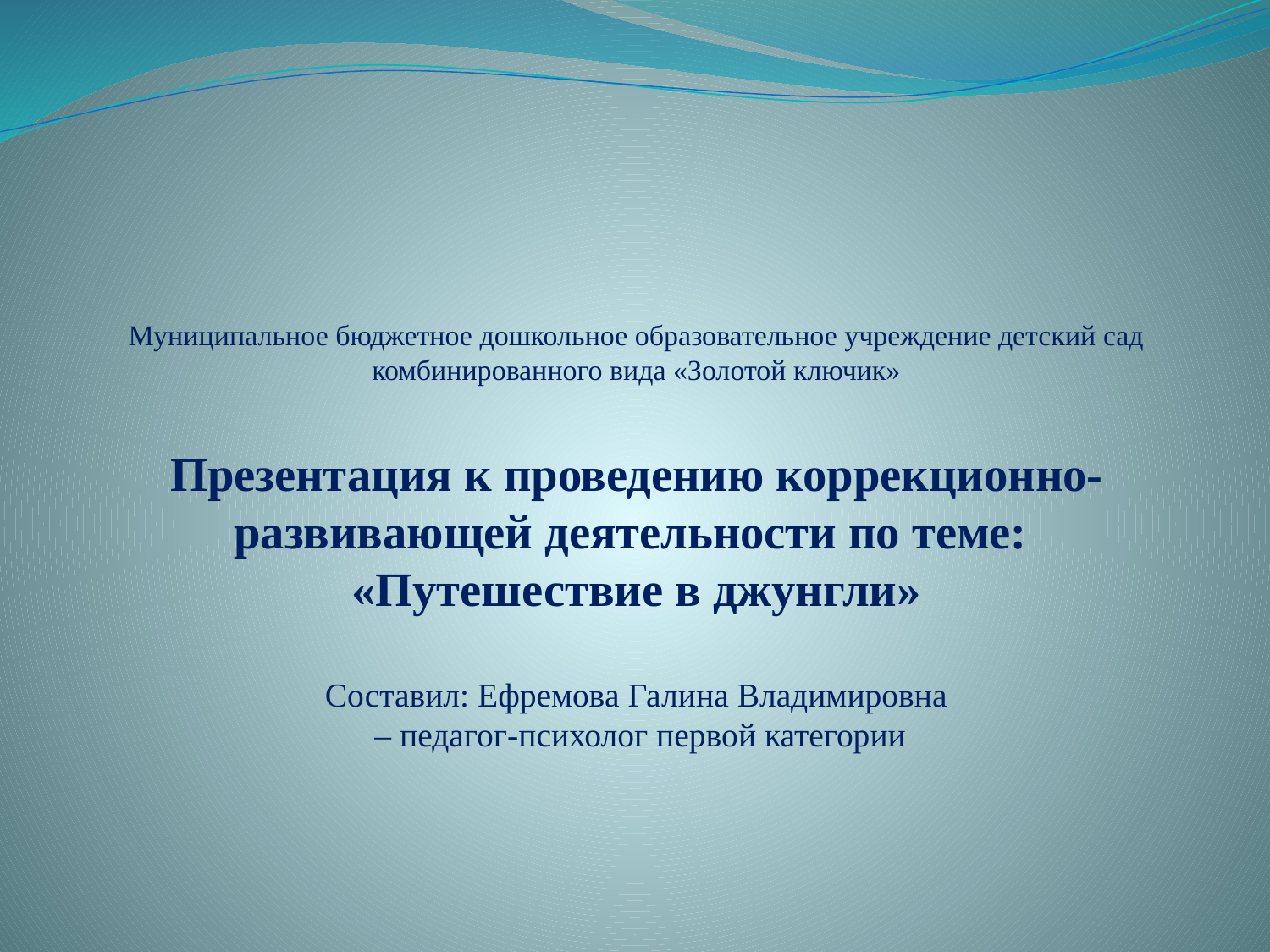

# Муниципальное бюджетное дошкольное образовательное учреждение детский сад комбинированного вида «Золотой ключик» Презентация к проведению коррекционно-развивающей деятельности по теме: «Путешествие в джунгли» Составил: Ефремова Галина Владимировна – педагог-психолог первой категории